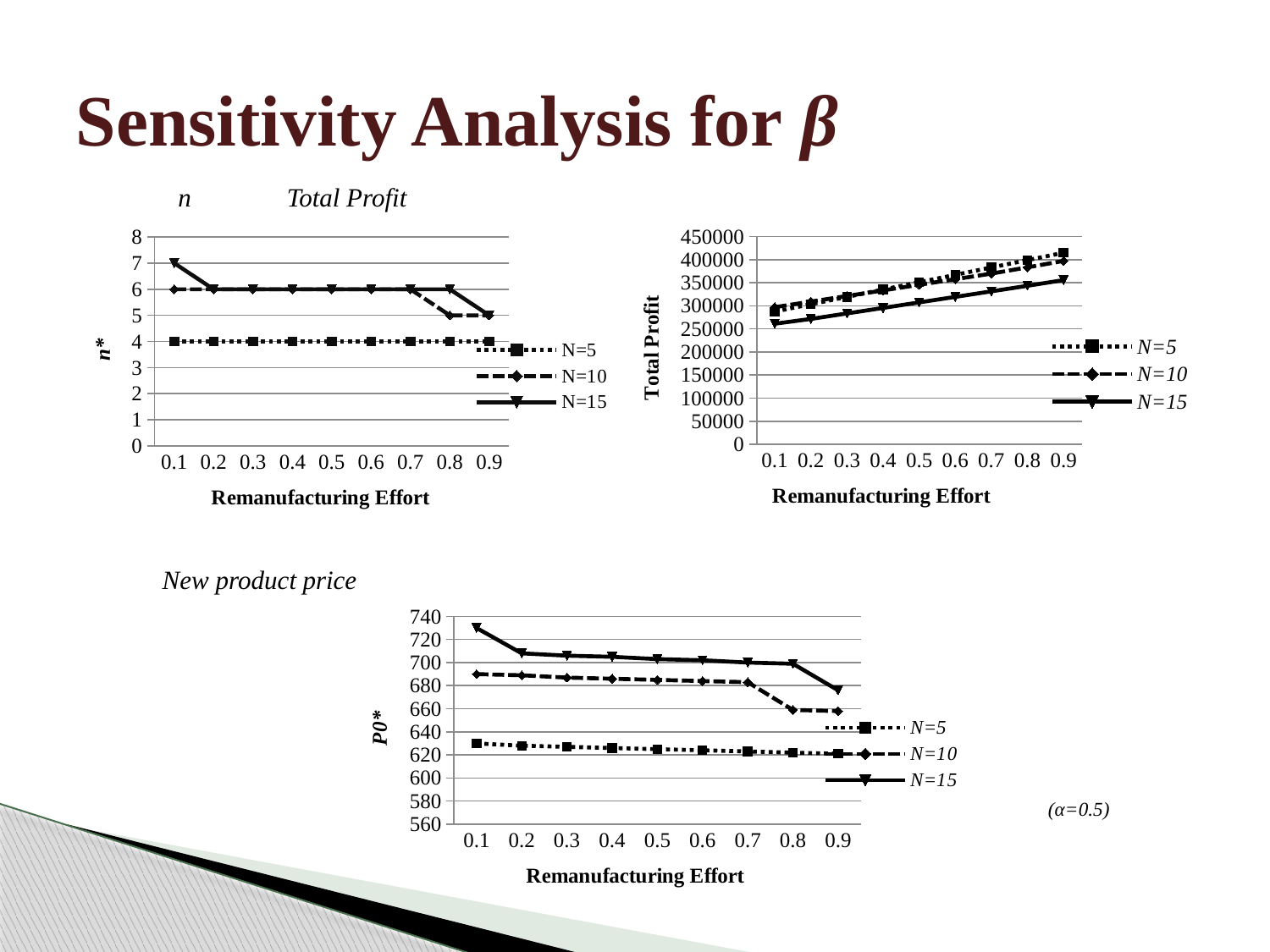

# Sensitivity Analysis for β
	        n				            Total Profit

			           New product price

                                                                                                                                                  (α=0.5)

### Chart

| Category | N=5 | N=10 | N=15 |
|---|---|---|---|
| 0.1 | 4.0 | 6.0 | 7.0 |
| 0.2 | 4.0 | 6.0 | 6.0 |
| 0.3 | 4.0 | 6.0 | 6.0 |
| 0.4 | 4.0 | 6.0 | 6.0 |
| 0.5 | 4.0 | 6.0 | 6.0 |
| 0.6 | 4.0 | 6.0 | 6.0 |
| 0.7 | 4.0 | 6.0 | 6.0 |
| 0.8 | 4.0 | 5.0 | 6.0 |
| 0.9 | 4.0 | 5.0 | 5.0 |

### Chart

| Category | N=5 | N=10 | N=15 |
|---|---|---|---|
| 0.1 | 287483.0 | 297070.0 | 261216.0 |
| 0.2 | 303389.0 | 309159.0 | 271596.0 |
| 0.3 | 319303.0 | 321257.0 | 283511.0 |
| 0.4 | 335224.0 | 333364.0 | 295445.0 |
| 0.5 | 351150.0 | 345479.0 | 307396.0 |
| 0.6 | 367081.0 | 357601.0 | 319365.0 |
| 0.7 | 383017.0 | 369730.0 | 331348.0 |
| 0.8 | 398957.0 | 383291.0 | 343345.0 |
| 0.9 | 414901.0 | 397237.0 | 355734.0 |

### Chart

| Category | N=5 | N=10 | N=15 |
|---|---|---|---|
| 0.1 | 630.0 | 690.0 | 730.0 |
| 0.2 | 628.0 | 689.0 | 708.0 |
| 0.3 | 627.0 | 687.0 | 706.0 |
| 0.4 | 626.0 | 686.0 | 705.0 |
| 0.5 | 625.0 | 685.0 | 703.0 |
| 0.6 | 624.0 | 684.0 | 702.0 |
| 0.7 | 623.0 | 683.0 | 700.0 |
| 0.8 | 622.0 | 659.0 | 699.0 |
| 0.9 | 621.0 | 658.0 | 676.0 |